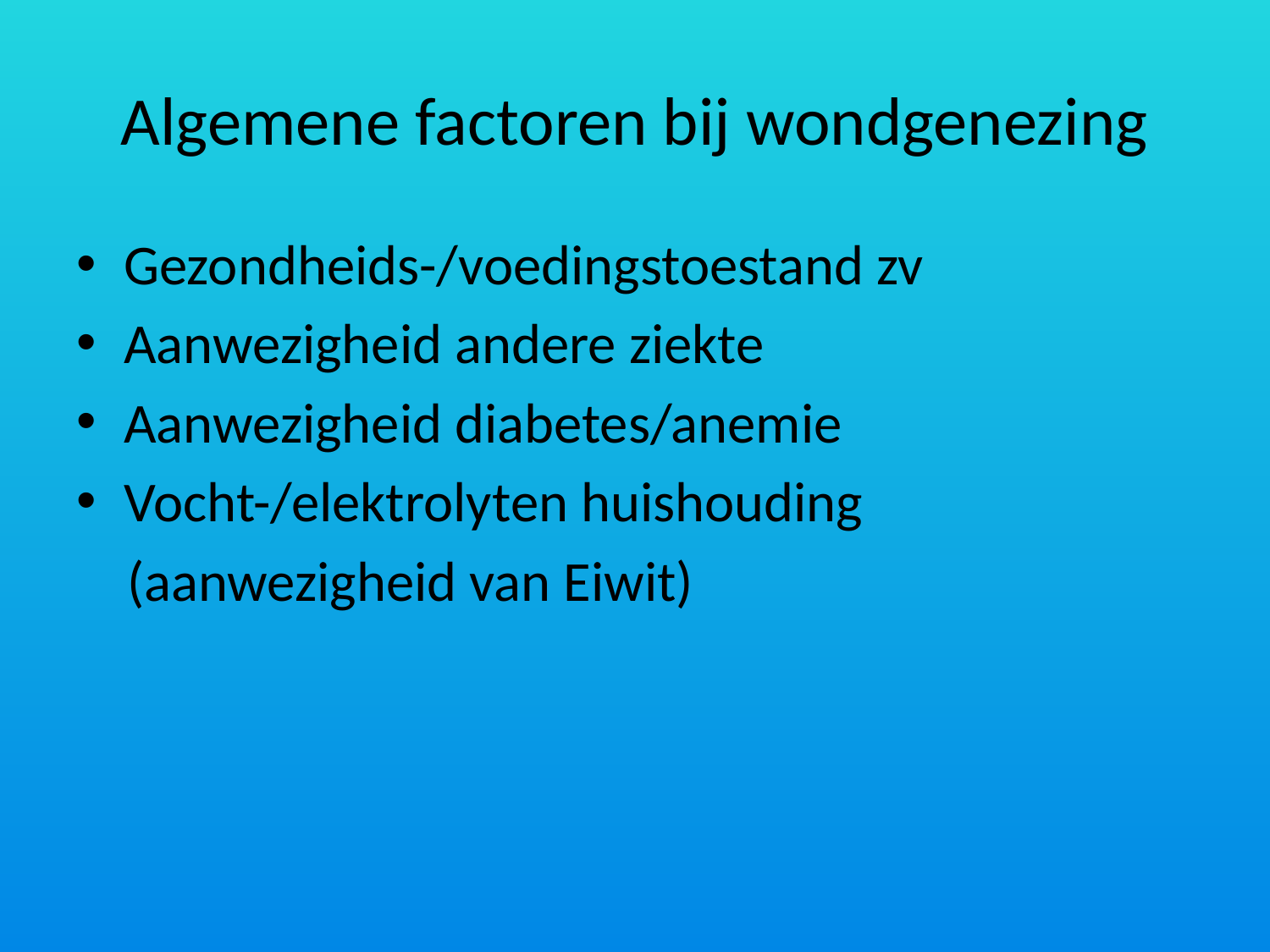

# Algemene factoren bij wondgenezing
Gezondheids-/voedingstoestand zv
Aanwezigheid andere ziekte
Aanwezigheid diabetes/anemie
Vocht-/elektrolyten huishouding
    (aanwezigheid van Eiwit)